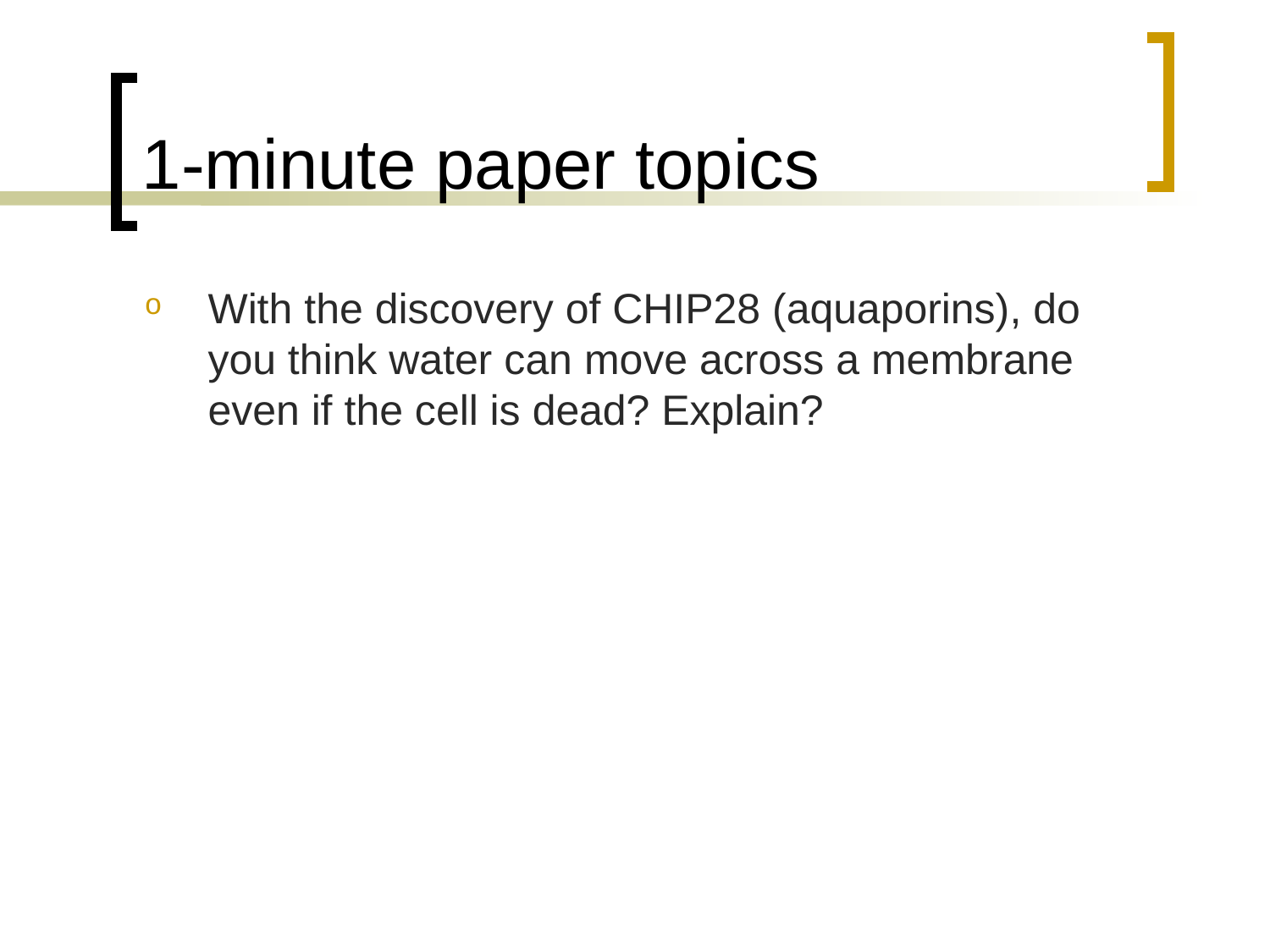

# 1-minute paper topics
With the discovery of CHIP28 (aquaporins), do you think water can move across a membrane even if the cell is dead? Explain?